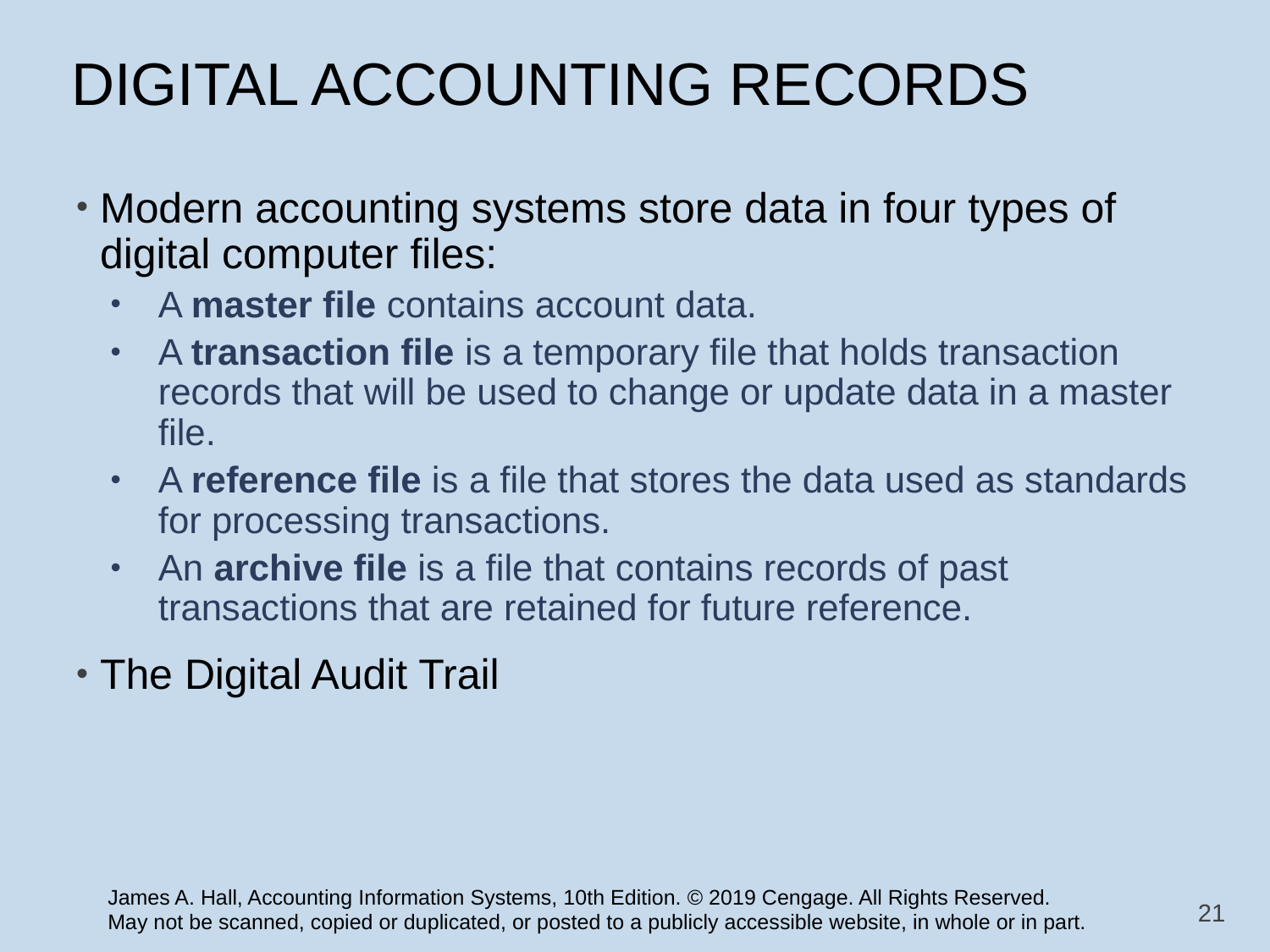

# DIGITAL ACCOUNTING RECORDS
Modern accounting systems store data in four types of digital computer files:
A master file contains account data.
A transaction file is a temporary file that holds transaction records that will be used to change or update data in a master file.
A reference file is a file that stores the data used as standards for processing transactions.
An archive file is a file that contains records of past transactions that are retained for future reference.
The Digital Audit Trail
21